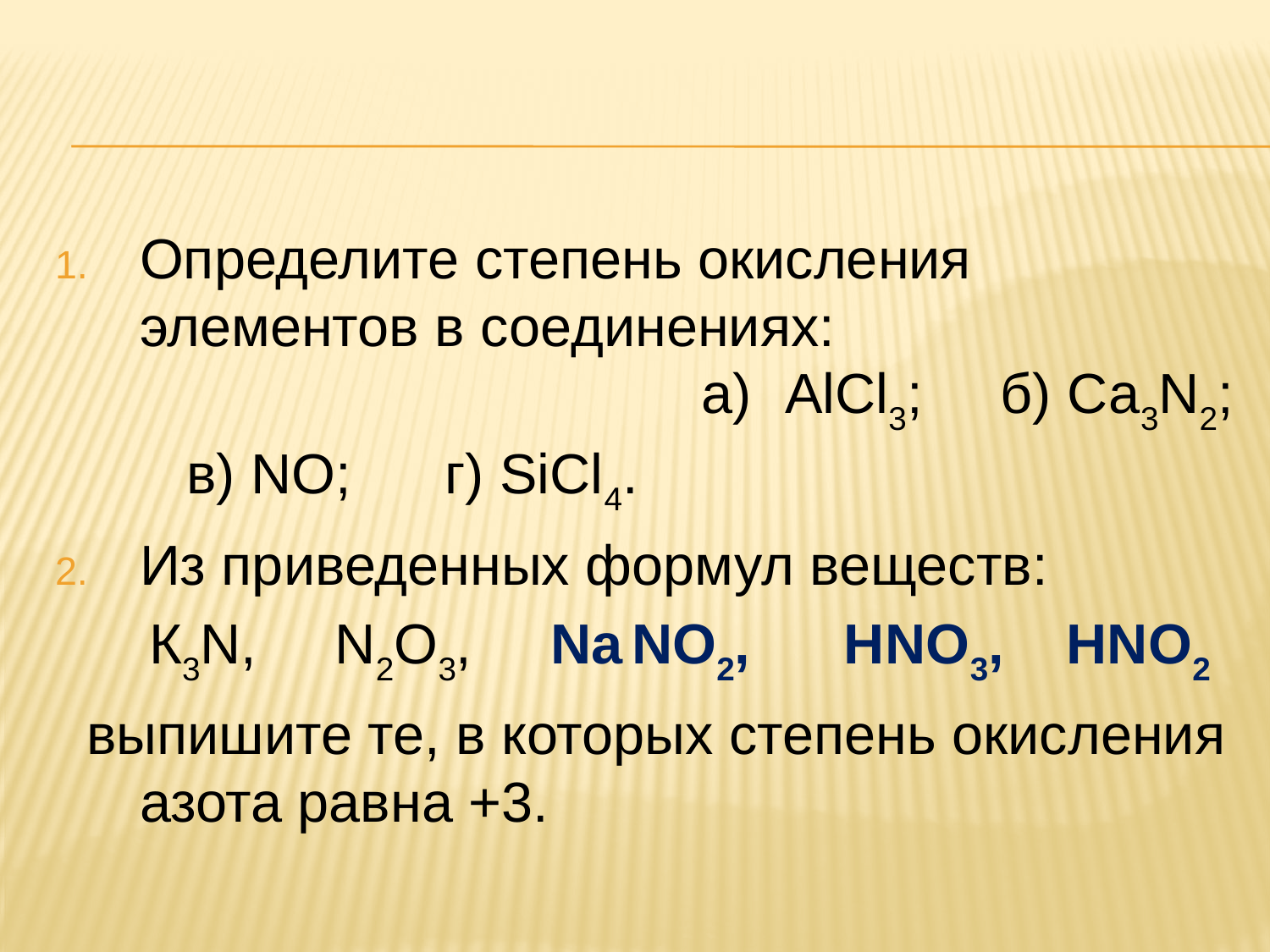

#
Определите степень окисления элементов в соединениях:                                                              а)  AlCl3;     б) Са3N2;    в) NO;      г) SiCl4.
Из приведенных формул веществ:
      К3N,     N2O3,     Na NO2,      HNO3,    HNO2
  выпишите те, в которых степень окисления азота равна +3.